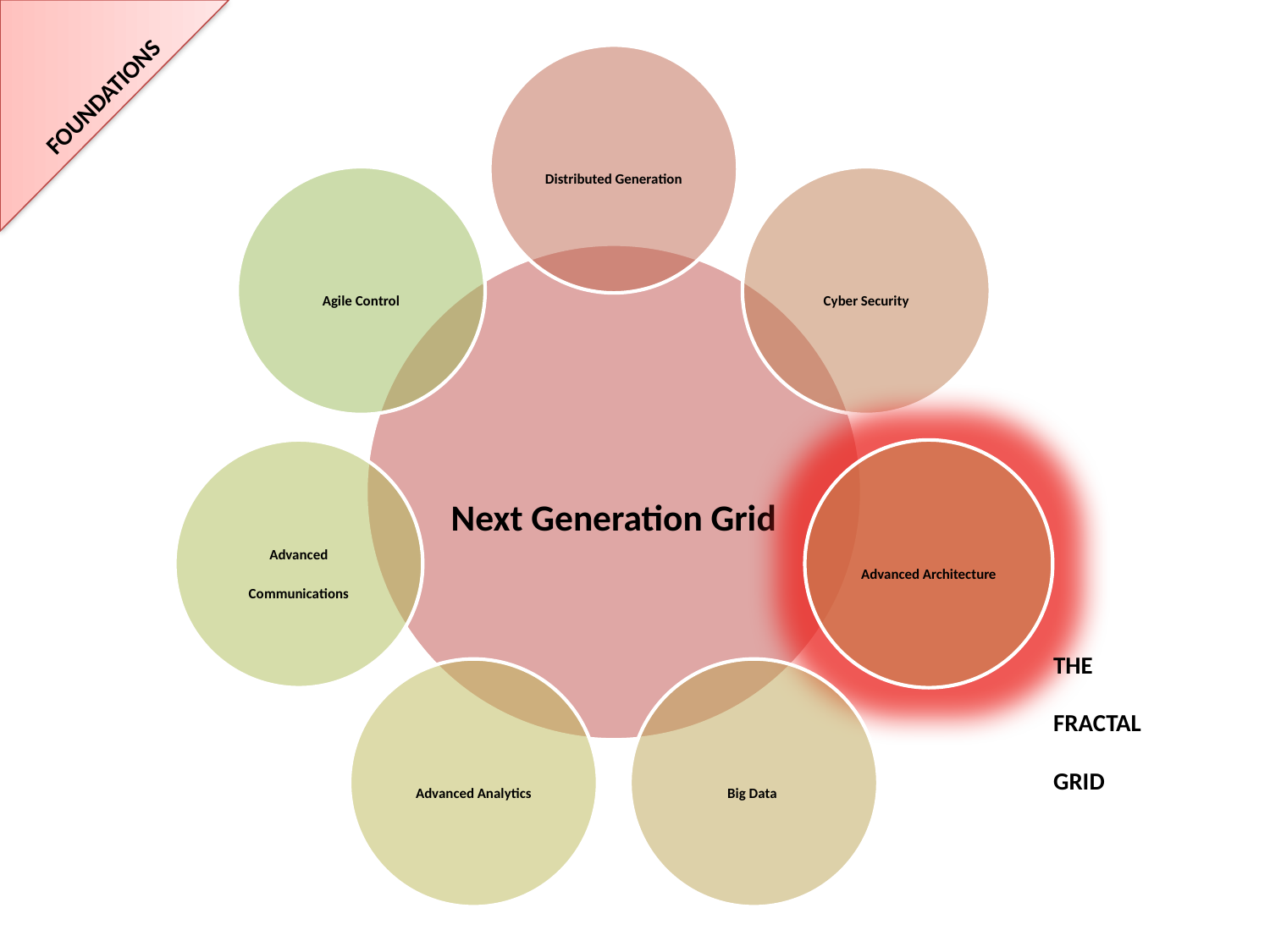

Next Generation Grid
Distributed Generation
Cyber Security
Advanced Architecture
Big Data
Advanced Analytics
Advanced
Communications
Agile Control
FOUNDATIONS
THE
FRACTAL
GRID